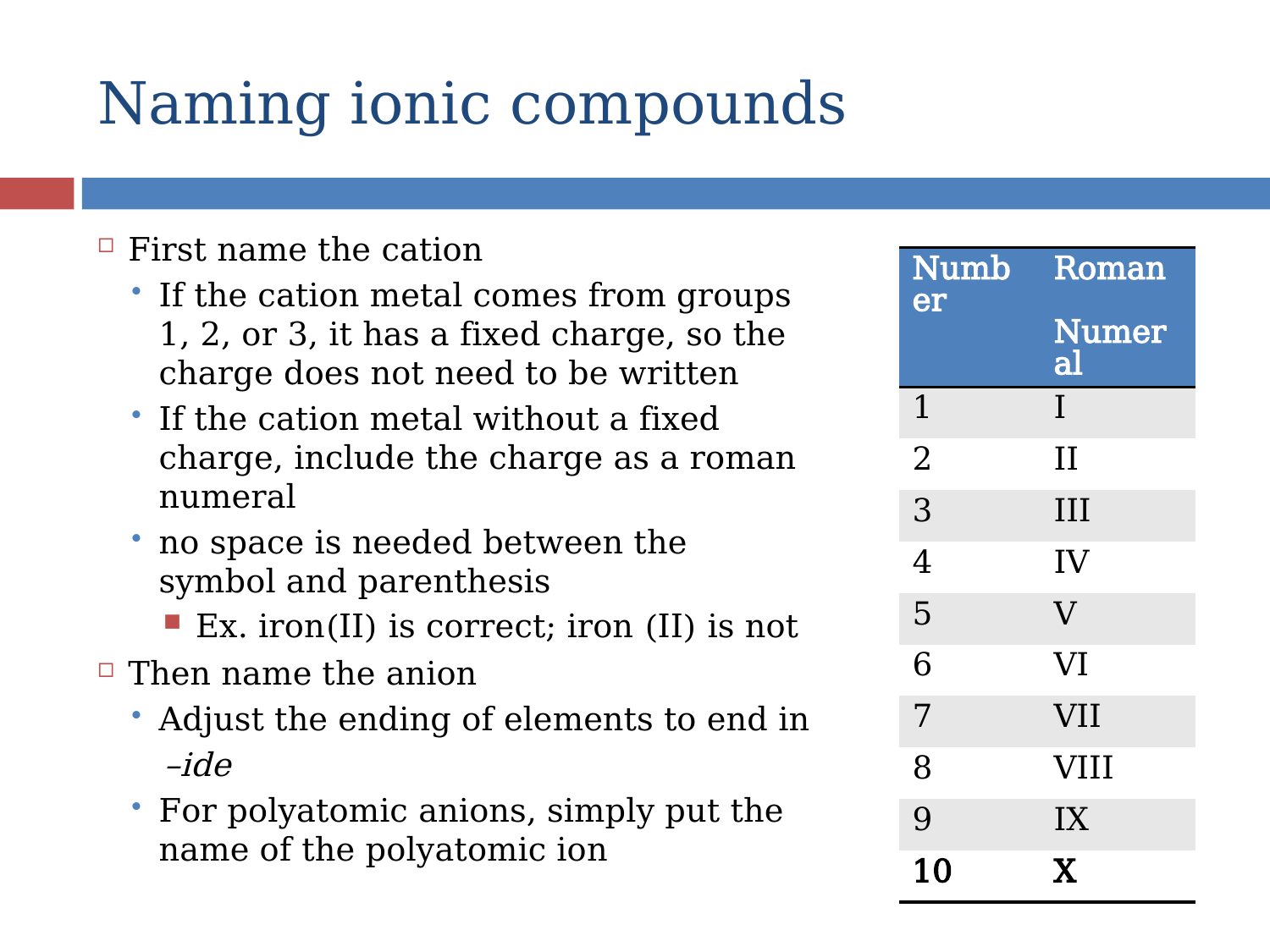

# Naming ionic compounds
First name the cation
If the cation metal comes from groups 1, 2, or 3, it has a fixed charge, so the charge does not need to be written
If the cation metal without a fixed charge, include the charge as a roman numeral
no space is needed between the symbol and parenthesis
 Ex. iron(II) is correct; iron (II) is not
Then name the anion
Adjust the ending of elements to end in
   –ide
For polyatomic anions, simply put the name of the polyatomic ion
| Number | Roman Numeral |
| --- | --- |
| 1 | I |
| 2 | II |
| 3 | III |
| 4 | IV |
| 5 | V |
| 6 | VI |
| 7 | VII |
| 8 | VIII |
| 9 | IX |
| 10 | X |